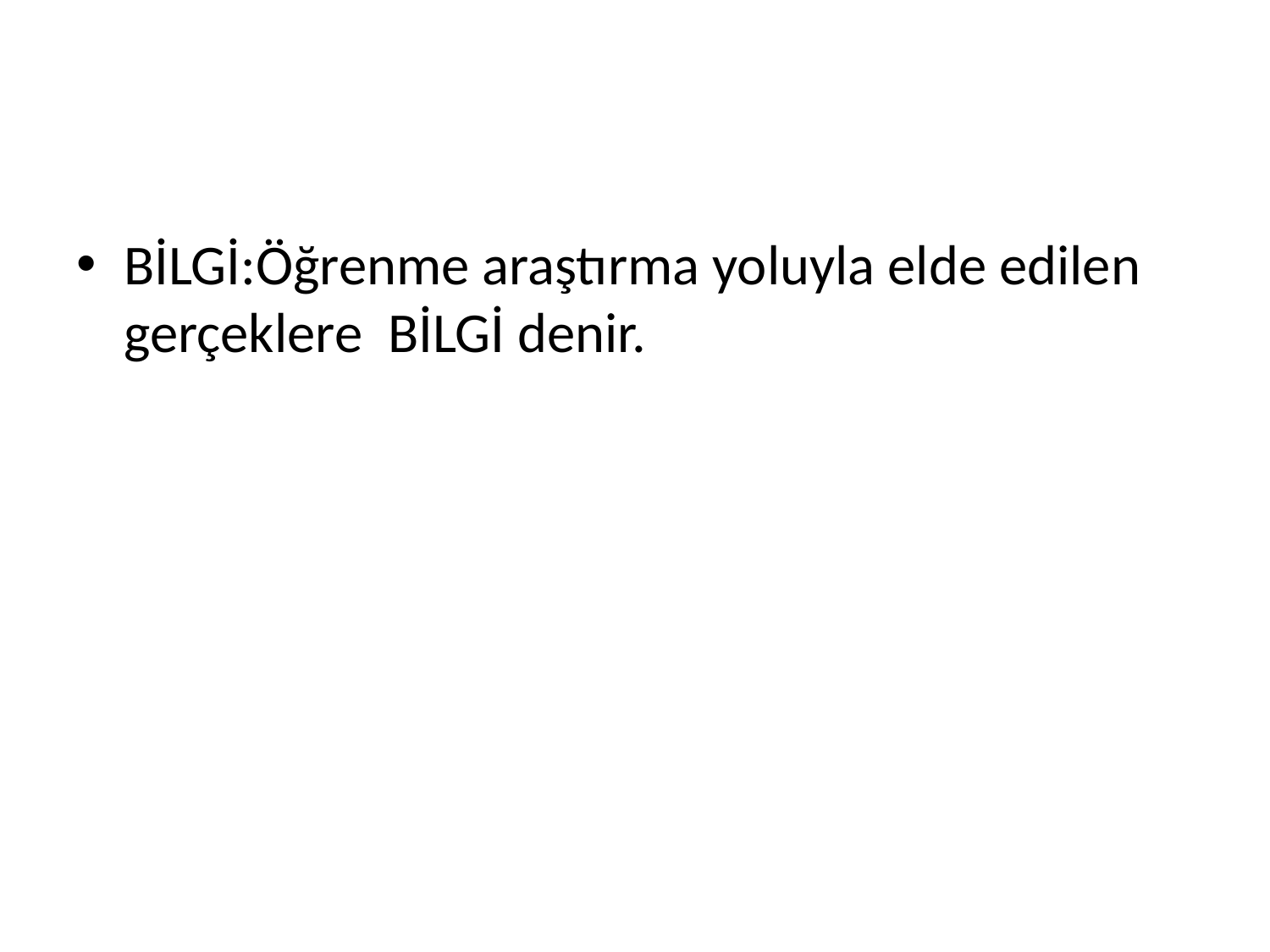

BİLGİ:Öğrenme araştırma yoluyla elde edilen gerçeklere  BİLGİ denir.